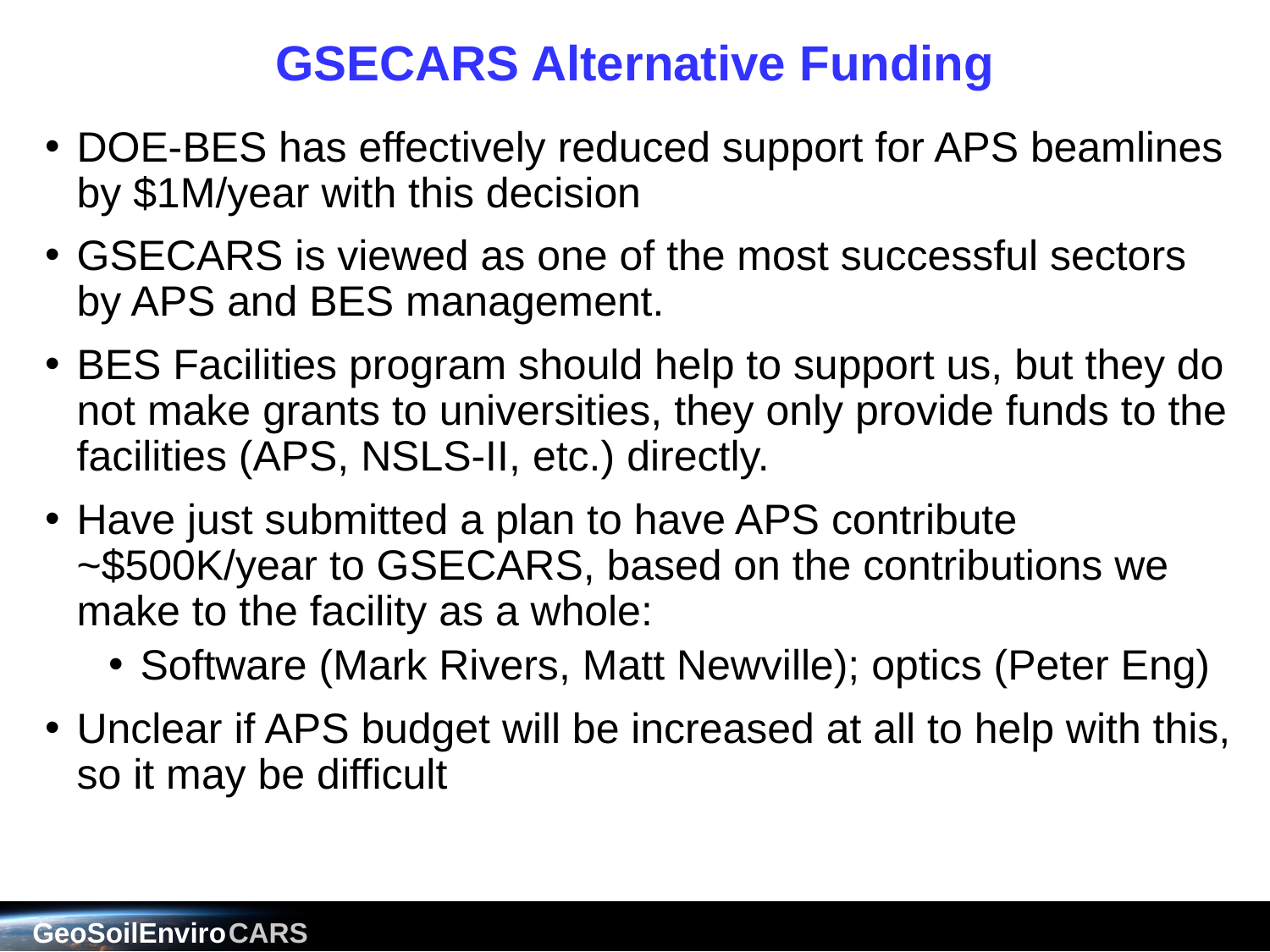

# GSECARS Alternative Funding
DOE-BES has effectively reduced support for APS beamlines by $1M/year with this decision
GSECARS is viewed as one of the most successful sectors by APS and BES management.
BES Facilities program should help to support us, but they do not make grants to universities, they only provide funds to the facilities (APS, NSLS-II, etc.) directly.
Have just submitted a plan to have APS contribute ~$500K/year to GSECARS, based on the contributions we make to the facility as a whole:
Software (Mark Rivers, Matt Newville); optics (Peter Eng)
Unclear if APS budget will be increased at all to help with this, so it may be difficult